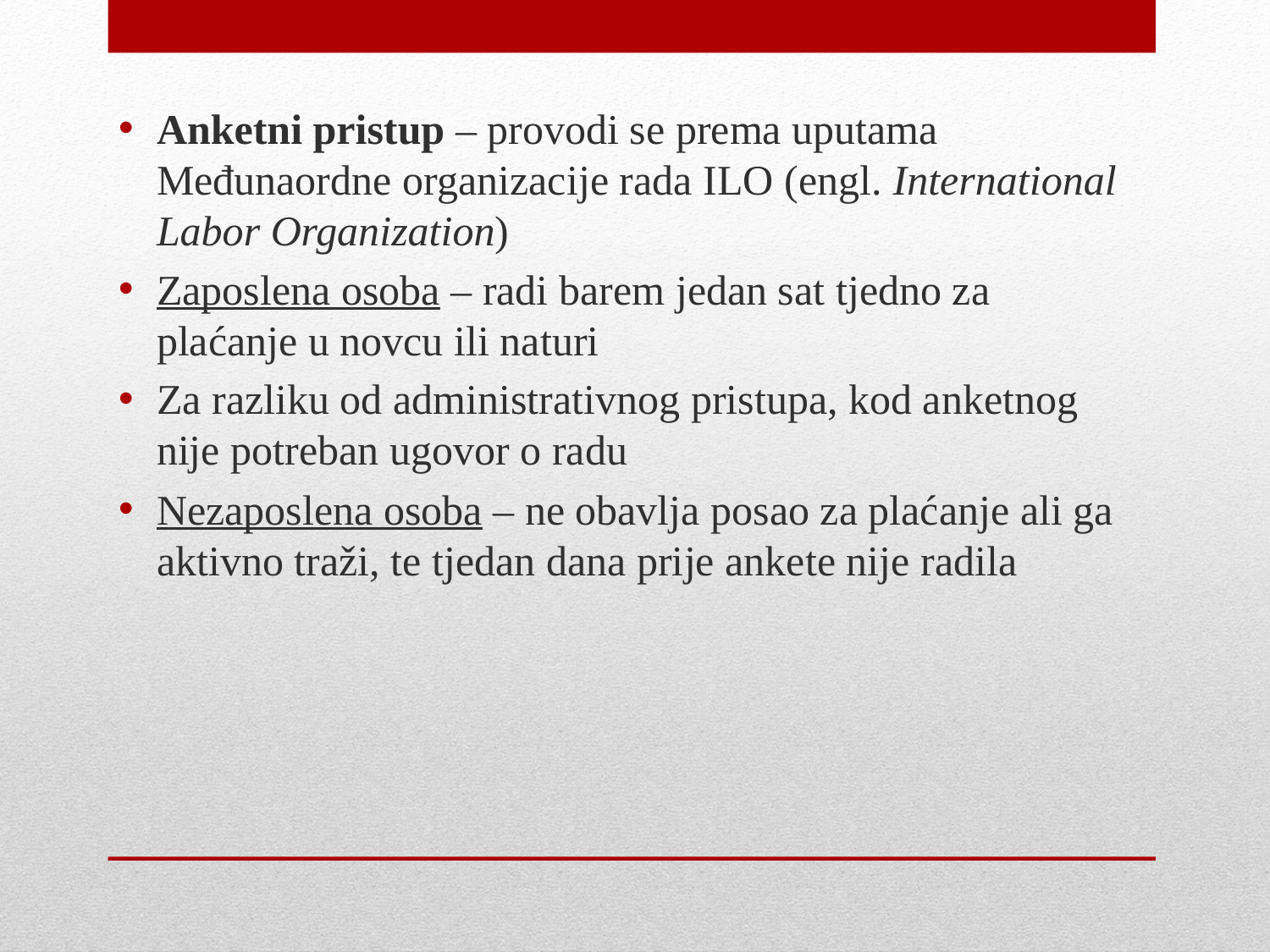

Anketni pristup – provodi se prema uputama Međunaordne organizacije rada ILO (engl. International Labor Organization)
Zaposlena osoba – radi barem jedan sat tjedno za plaćanje u novcu ili naturi
Za razliku od administrativnog pristupa, kod anketnog nije potreban ugovor o radu
Nezaposlena osoba – ne obavlja posao za plaćanje ali ga aktivno traži, te tjedan dana prije ankete nije radila